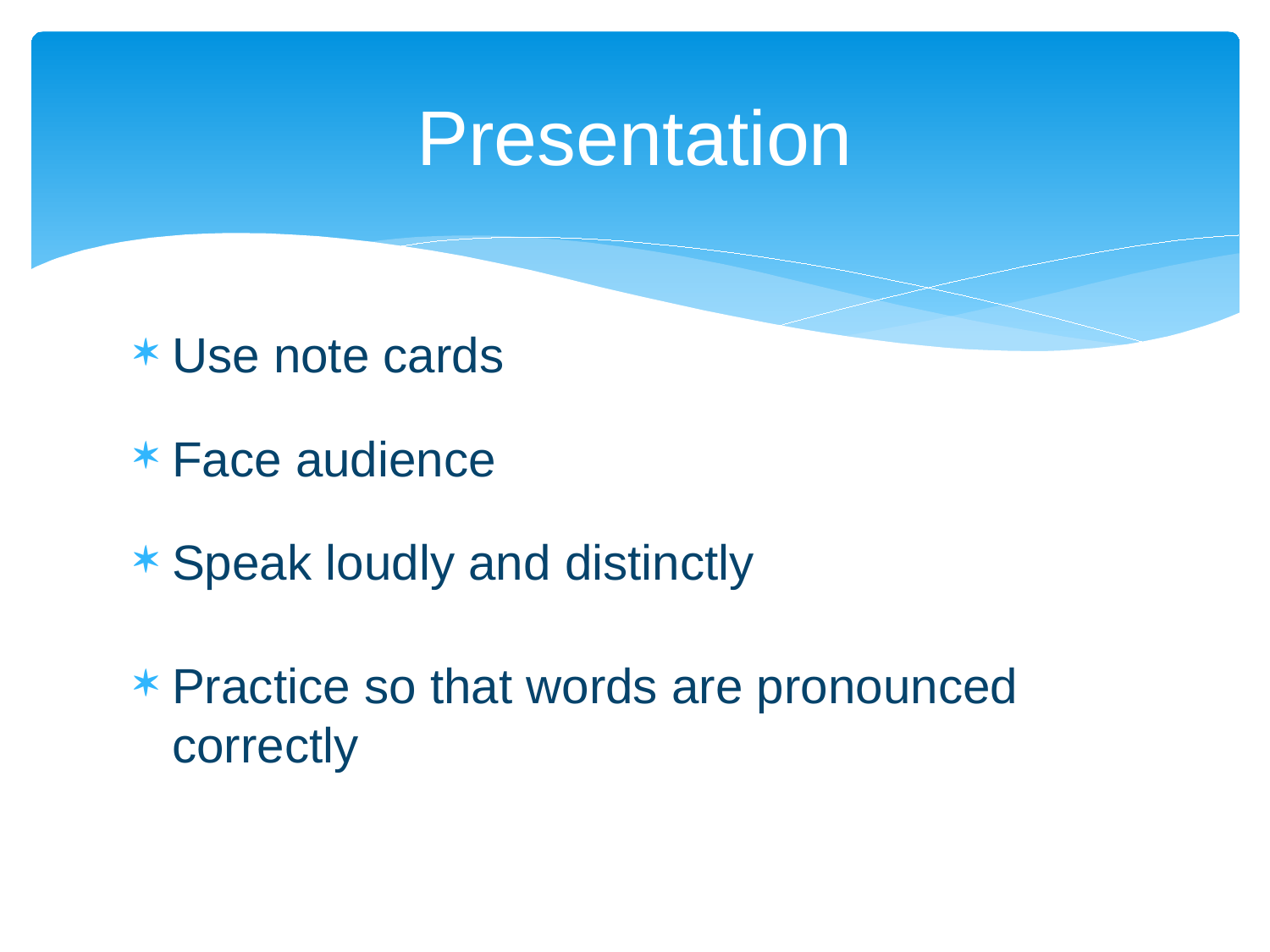

# Presentation
Use note cards

Face audience

Speak loudly and distinctly

Practice so that words are pronounced correctly